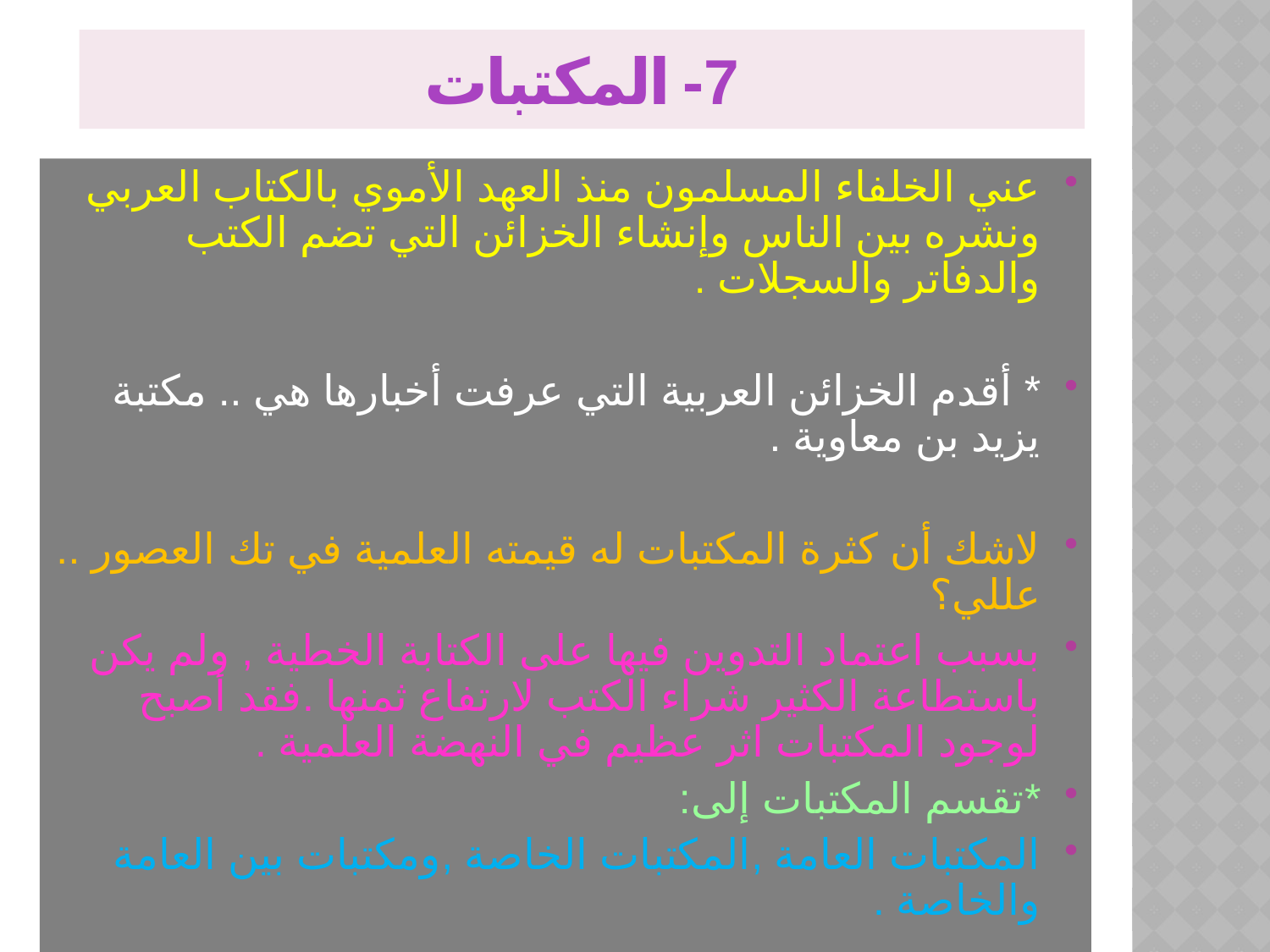

# 7- المكتبات
عني الخلفاء المسلمون منذ العهد الأموي بالكتاب العربي ونشره بين الناس وإنشاء الخزائن التي تضم الكتب والدفاتر والسجلات .

* أقدم الخزائن العربية التي عرفت أخبارها هي .. مكتبة يزيد بن معاوية .

لاشك أن كثرة المكتبات له قيمته العلمية في تك العصور .. عللي؟
بسبب اعتماد التدوين فيها على الكتابة الخطية , ولم يكن باستطاعة الكثير شراء الكتب لارتفاع ثمنها .فقد أصبح لوجود المكتبات اثر عظيم في النهضة العلمية .
*تقسم المكتبات إلى:
المكتبات العامة ,المكتبات الخاصة ,ومكتبات بين العامة والخاصة .